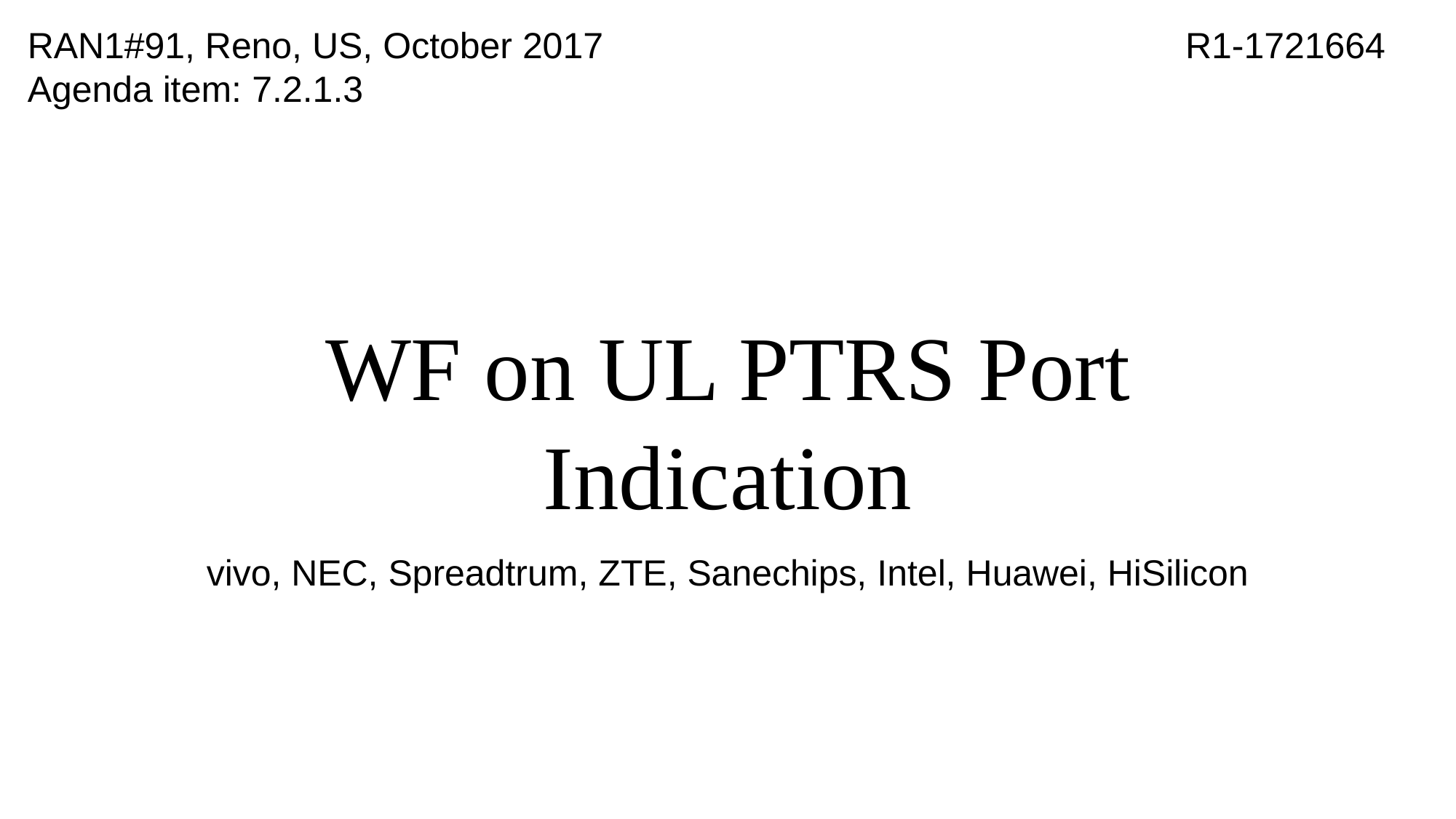

RAN1#91, Reno, US, October 2017
Agenda item: 7.2.1.3
R1-1721664
# WF on UL PTRS Port Indication
vivo, NEC, Spreadtrum, ZTE, Sanechips, Intel, Huawei, HiSilicon